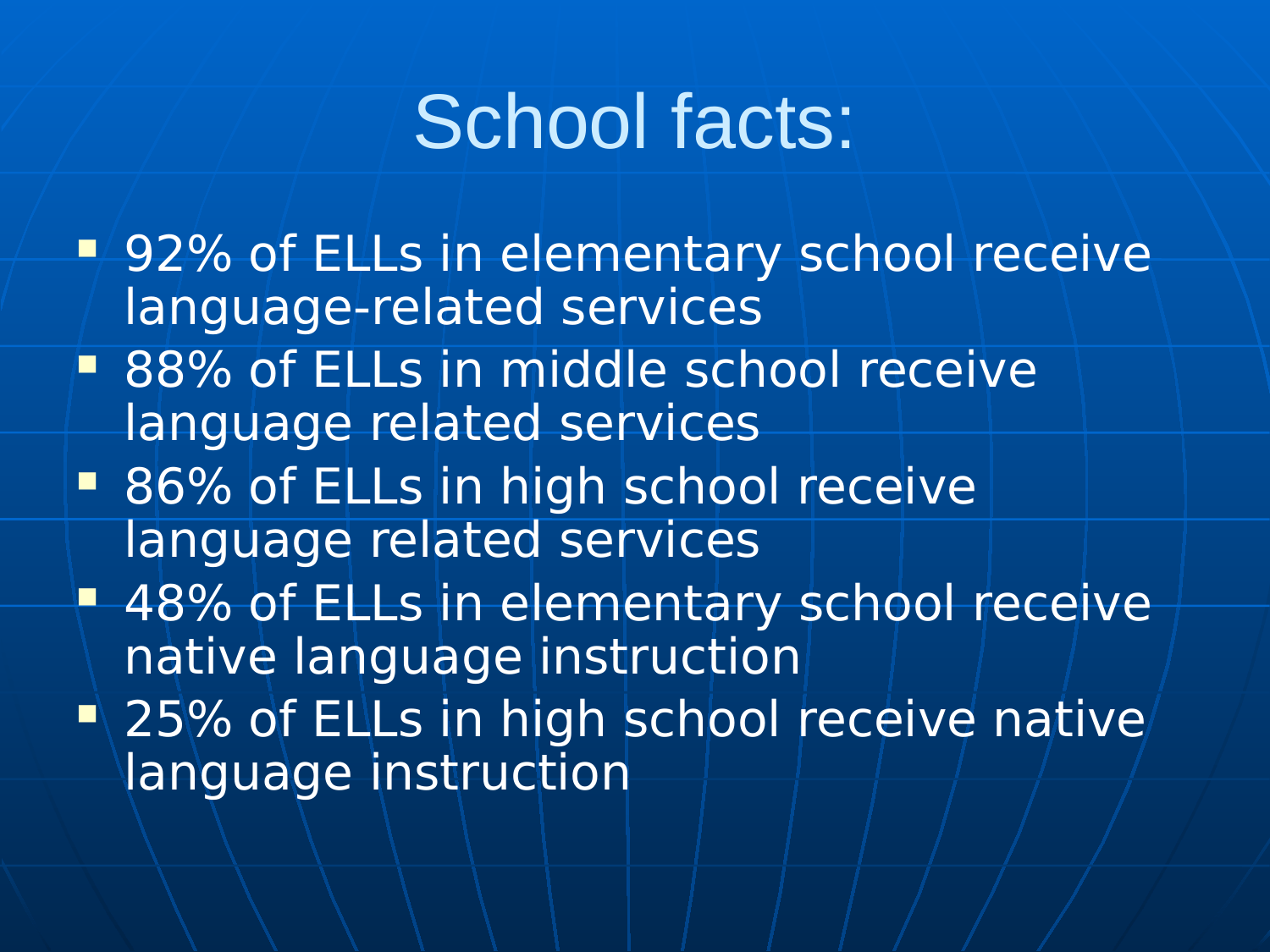

# School facts:
92% of ELLs in elementary school receive language-related services
88% of ELLs in middle school receive  language related services
86% of ELLs in high school receive language related services
48% of ELLs in elementary school receive native language instruction
25% of ELLs in high school receive native language instruction